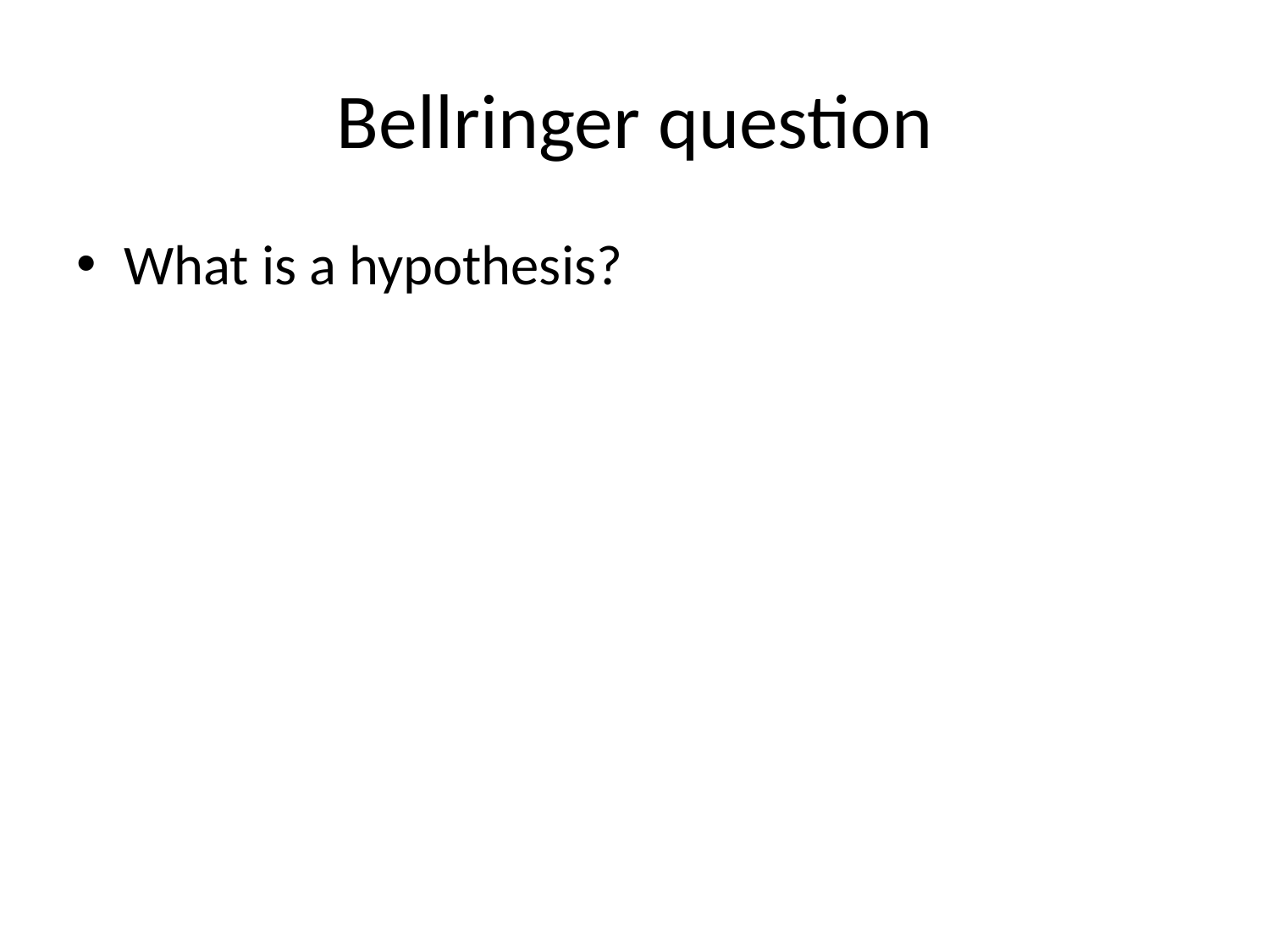

# Bellringer question
What is a hypothesis?